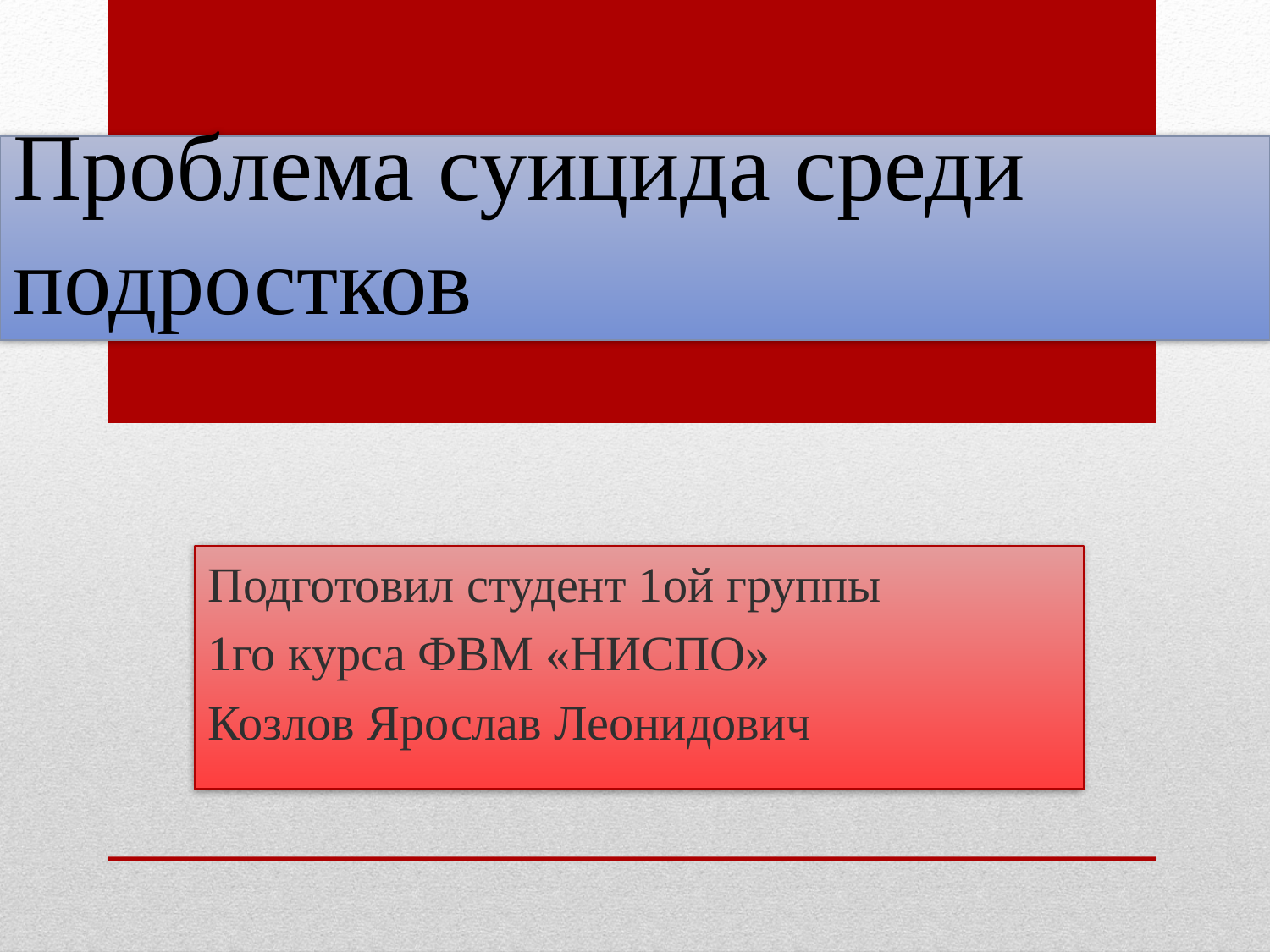

# Проблема суицида среди подростков
Подготовил студент 1ой группы
1го курса ФВМ «НИСПО»
Козлов Ярослав Леонидович